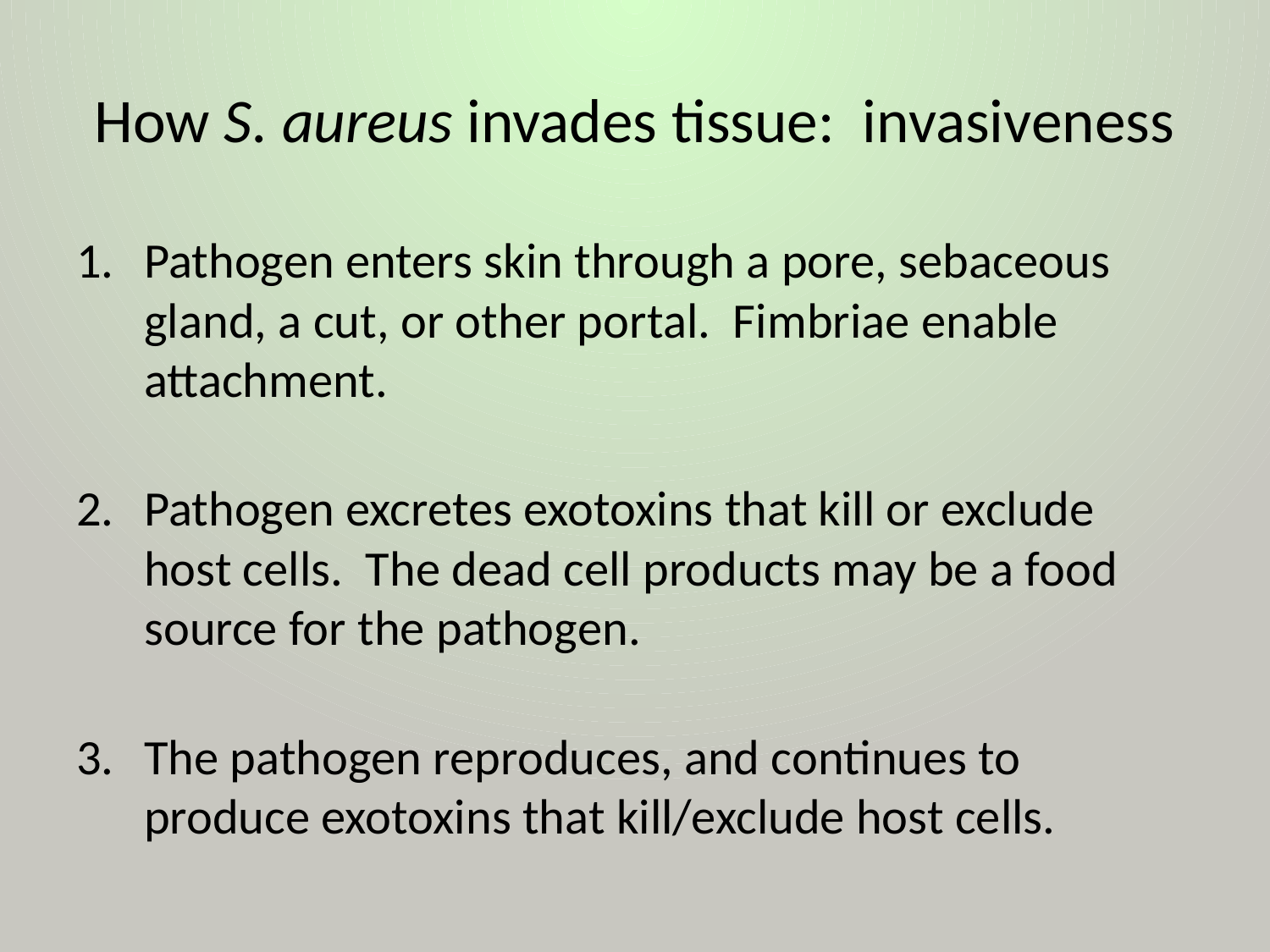

# How S. aureus invades tissue:  invasiveness
Pathogen enters skin through a pore, sebaceous gland, a cut, or other portal.  Fimbriae enable attachment.
Pathogen excretes exotoxins that kill or exclude host cells.  The dead cell products may be a food source for the pathogen.
The pathogen reproduces, and continues to produce exotoxins that kill/exclude host cells.